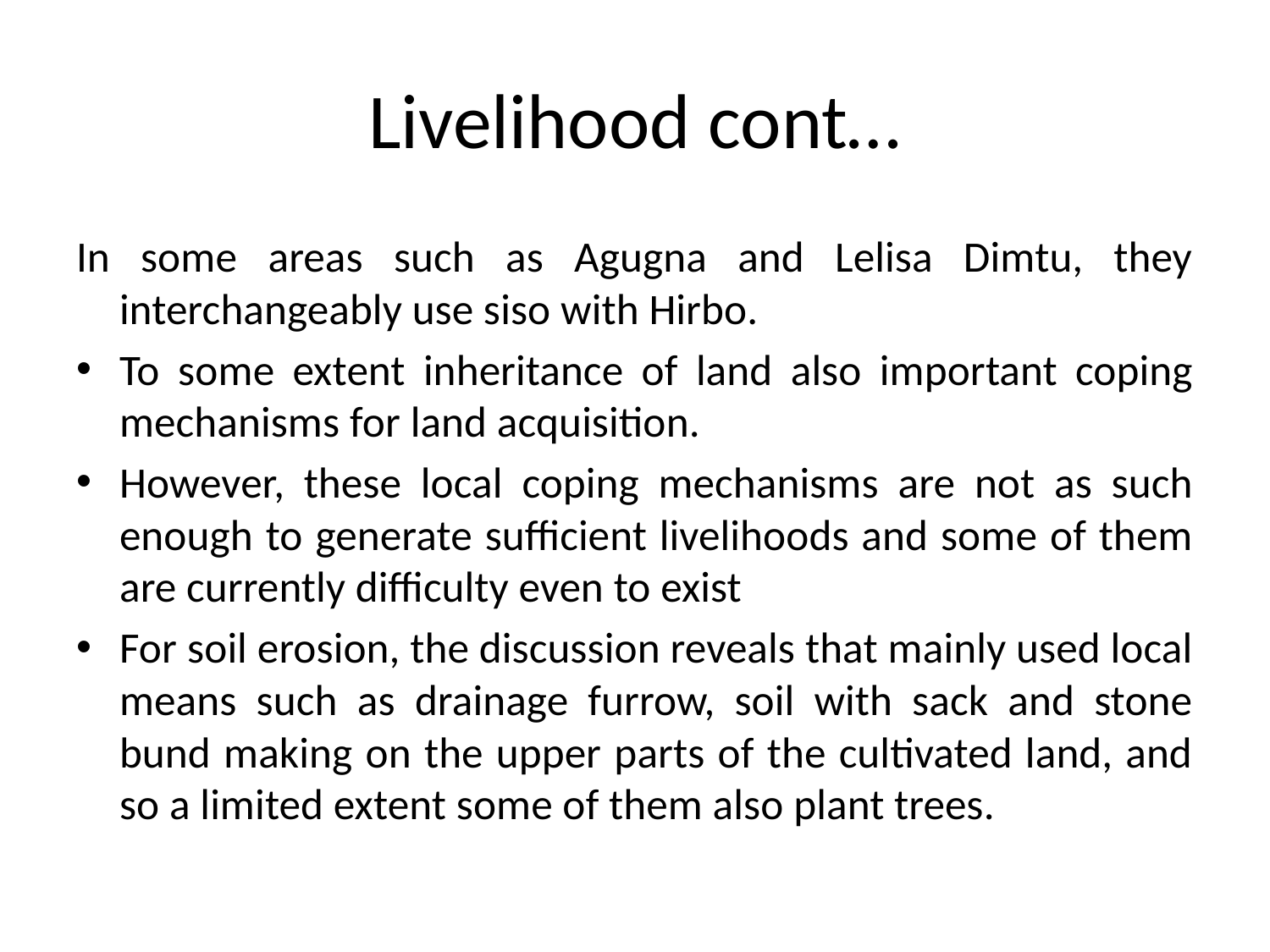

# Livelihood cont…
In some areas such as Agugna and Lelisa Dimtu, they interchangeably use siso with Hirbo.
To some extent inheritance of land also important coping mechanisms for land acquisition.
However, these local coping mechanisms are not as such enough to generate sufficient livelihoods and some of them are currently difficulty even to exist
For soil erosion, the discussion reveals that mainly used local means such as drainage furrow, soil with sack and stone bund making on the upper parts of the cultivated land, and so a limited extent some of them also plant trees.